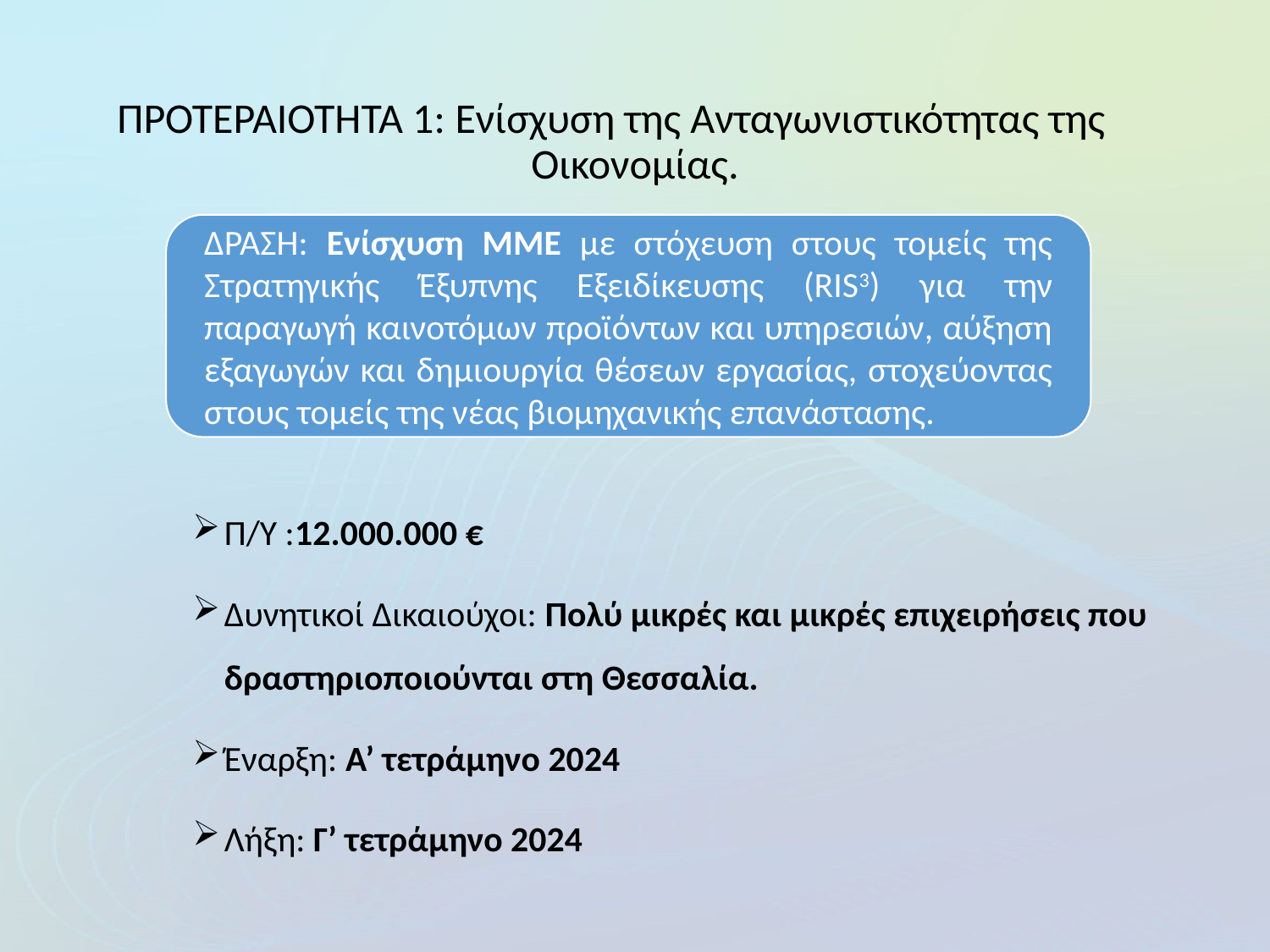

# ΠΡΟΤΕΡΑΙΟΤΗΤΑ 1: Ενίσχυση της Ανταγωνιστικότητας της      Οικονομίας.

ΔΡΑΣΗ: Ενίσχυση ΜΜΕ με στόχευση στους τομείς της Στρατηγικής Έξυπνης Εξειδίκευσης (RIS3) για την παραγωγή καινοτόμων προϊόντων και υπηρεσιών, αύξηση εξαγωγών και δημιουργία θέσεων εργασίας, στοχεύοντας στους τομείς της νέας βιομηχανικής επανάστασης.
Π/Υ :12.000.000 €
Δυνητικοί Δικαιούχοι: Πολύ μικρές και μικρές επιχειρήσεις που δραστηριοποιούνται στη Θεσσαλία.
Έναρξη: Α’ τετράμηνο 2024
Λήξη: Γ’ τετράμηνο 2024